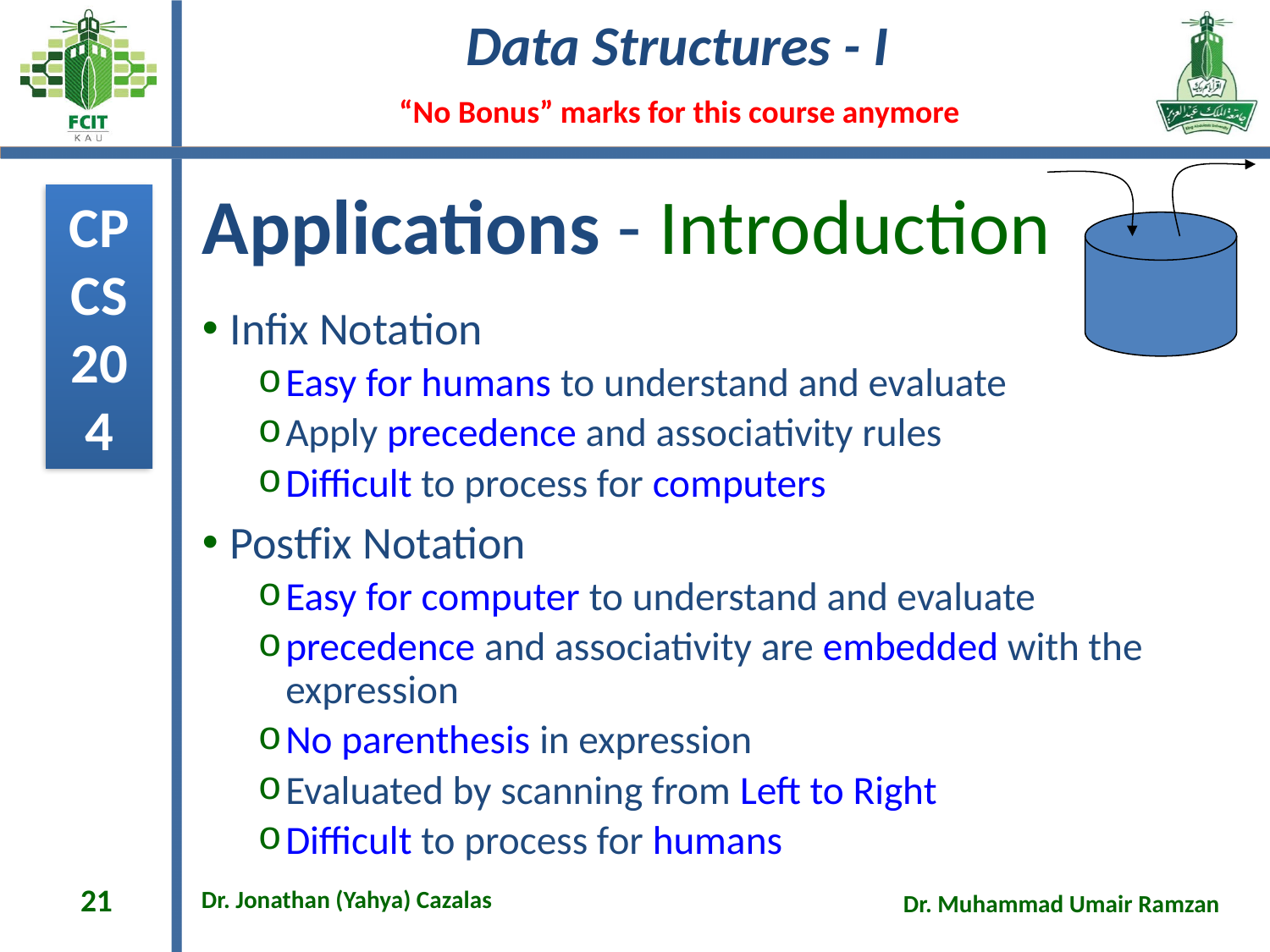

# Applications - Introduction
Infix Notation
Easy for humans to understand and evaluate
Apply precedence and associativity rules
Difficult to process for computers
Postfix Notation
Easy for computer to understand and evaluate
precedence and associativity are embedded with the expression
No parenthesis in expression
Evaluated by scanning from Left to Right
Difficult to process for humans
21